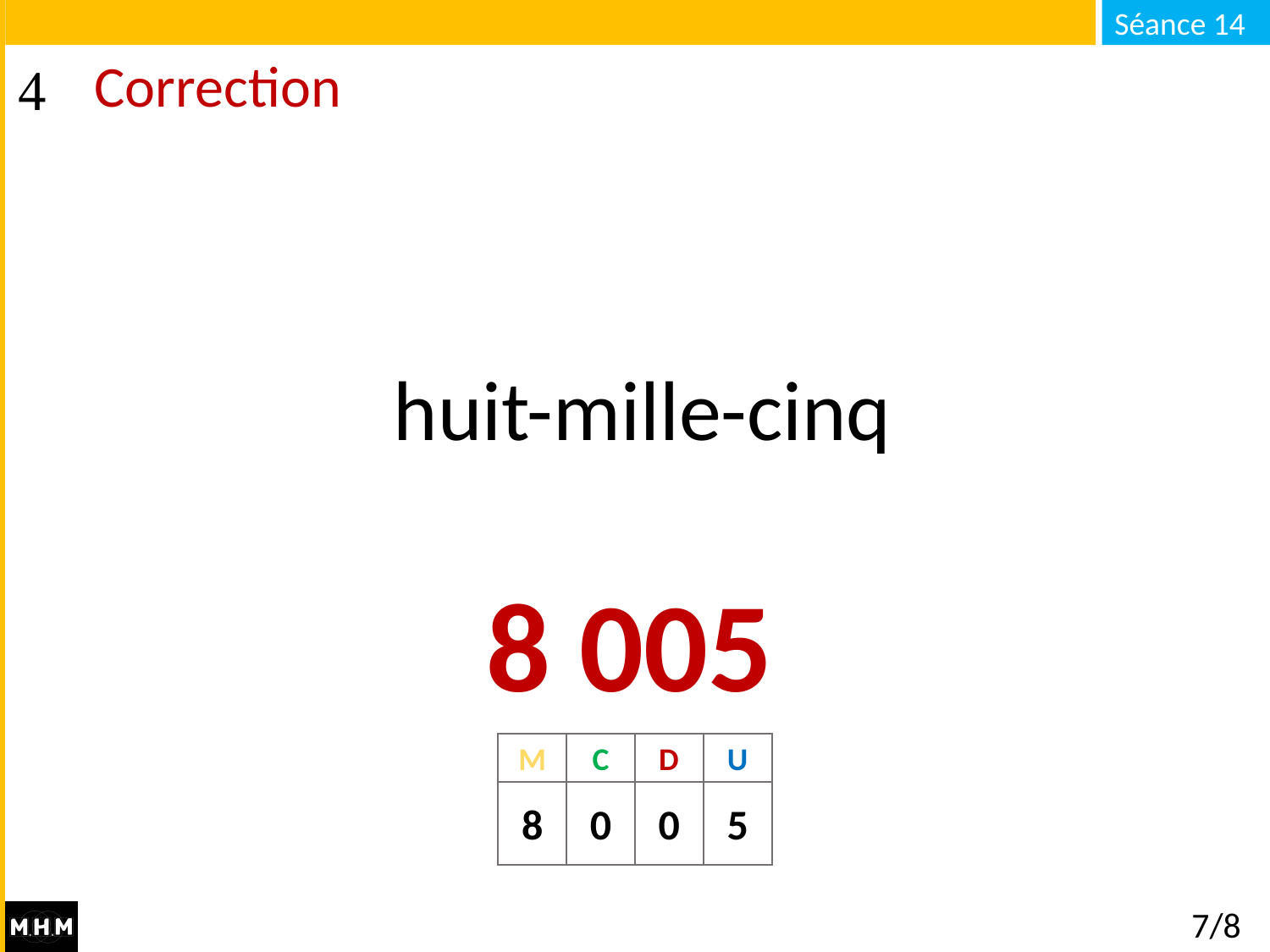

# Correction
huit-mille-cinq

8 005
M
C
D
U
8
0
0
5
7/8